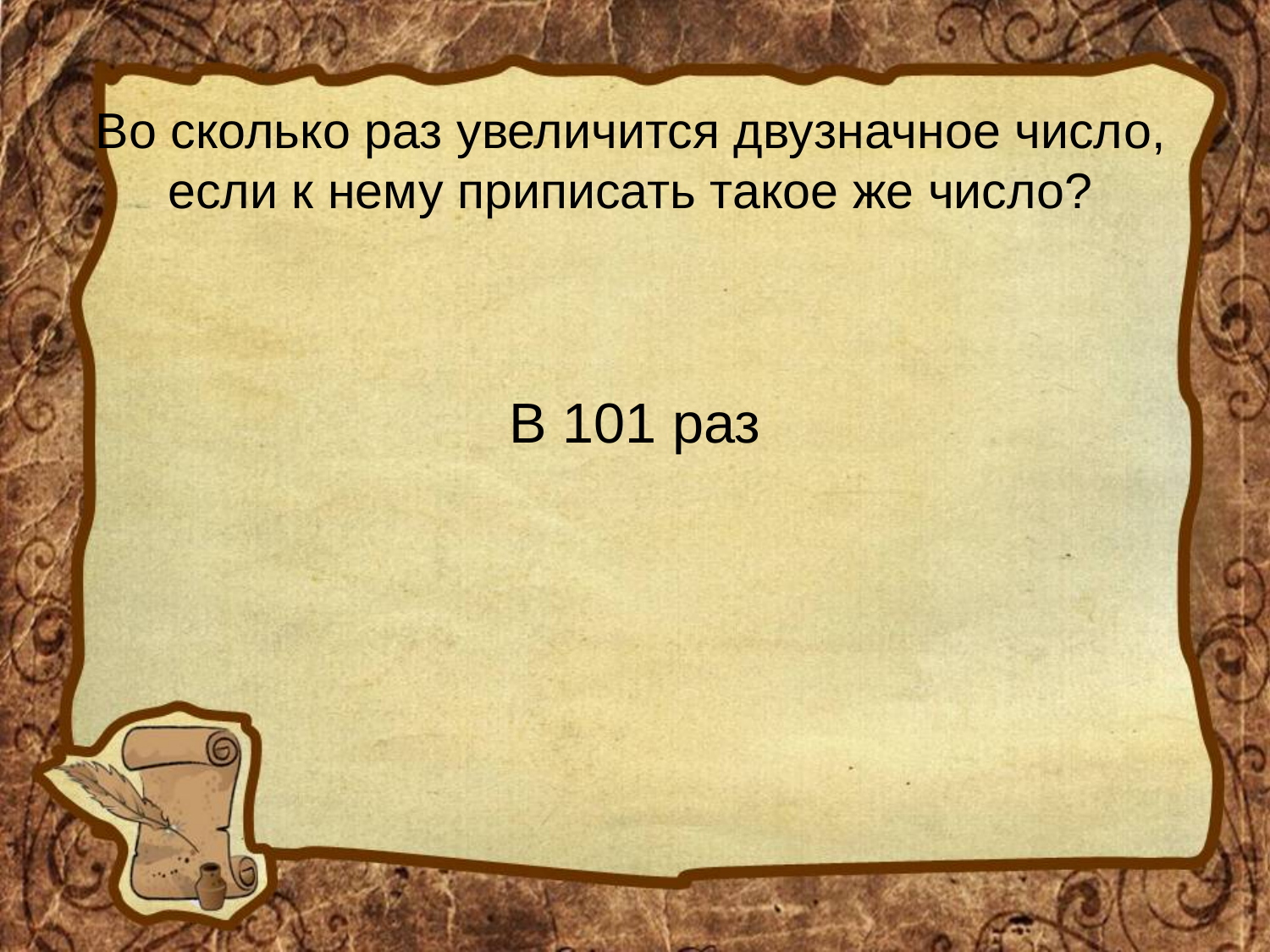

# Во сколько раз увеличится двузначное число, если к нему приписать такое же число?

В 101 раз